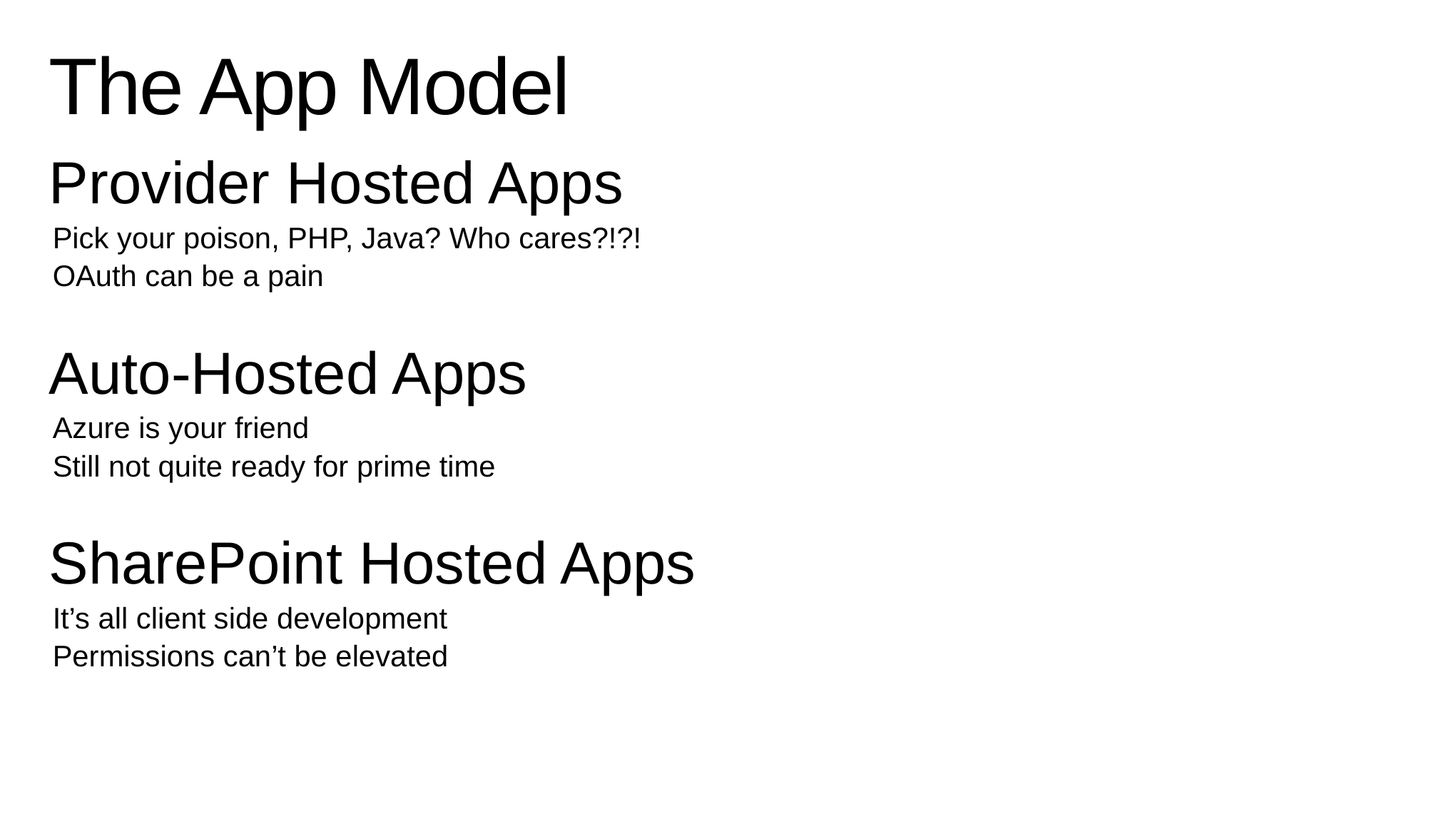

# The App Model
Provider Hosted Apps
Pick your poison, PHP, Java? Who cares?!?!
OAuth can be a pain

Auto-Hosted Apps
Azure is your friend
Still not quite ready for prime time

SharePoint Hosted Apps
It’s all client side development
Permissions can’t be elevated